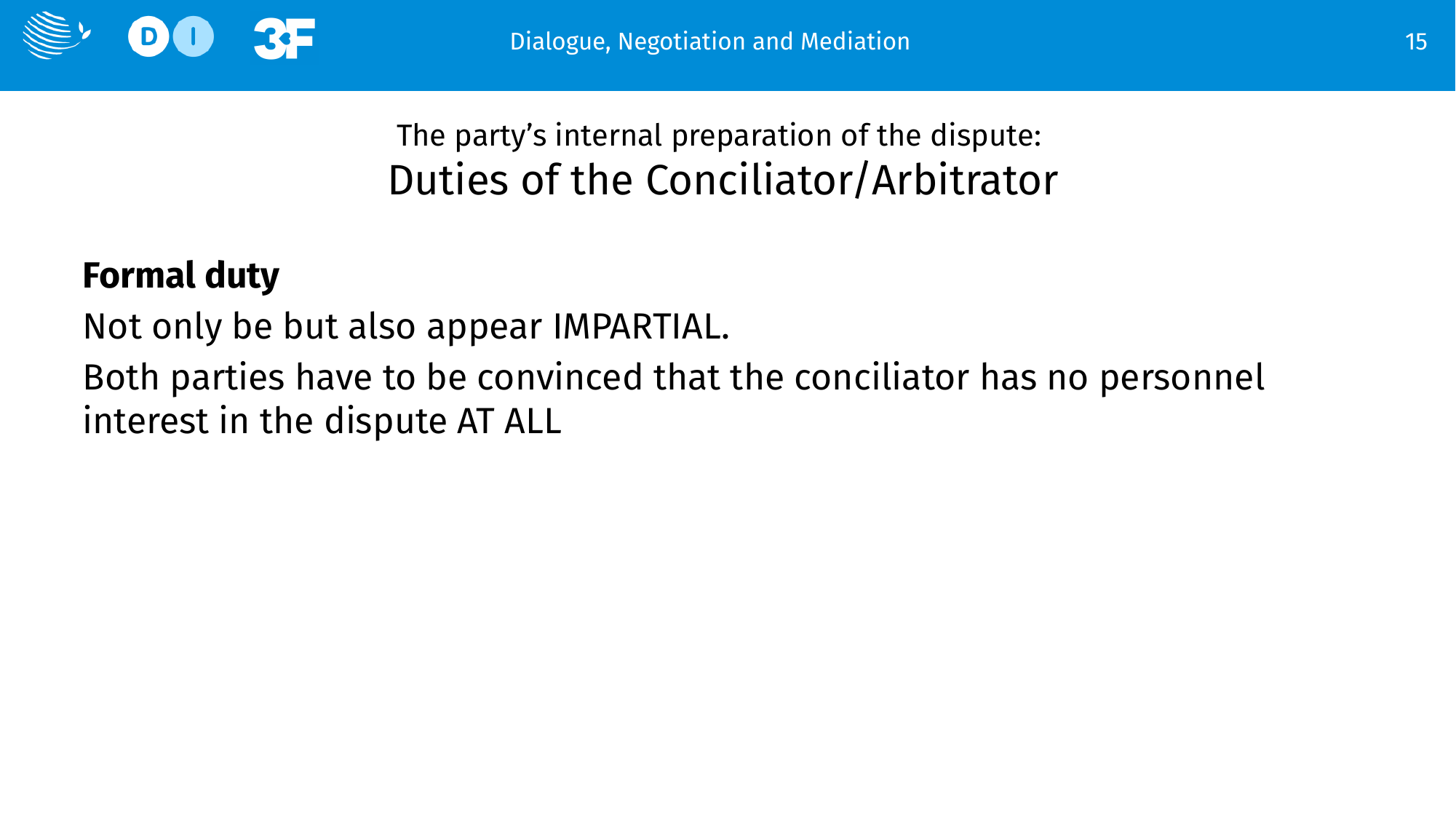

Dialogue, Negotiation and Mediation
15
# The party’s internal preparation of the dispute: Duties of the Conciliator/Arbitrator
Formal duty
Not only be but also appear IMPARTIAL.
Both parties have to be convinced that the conciliator has no personnel interest in the dispute AT ALL